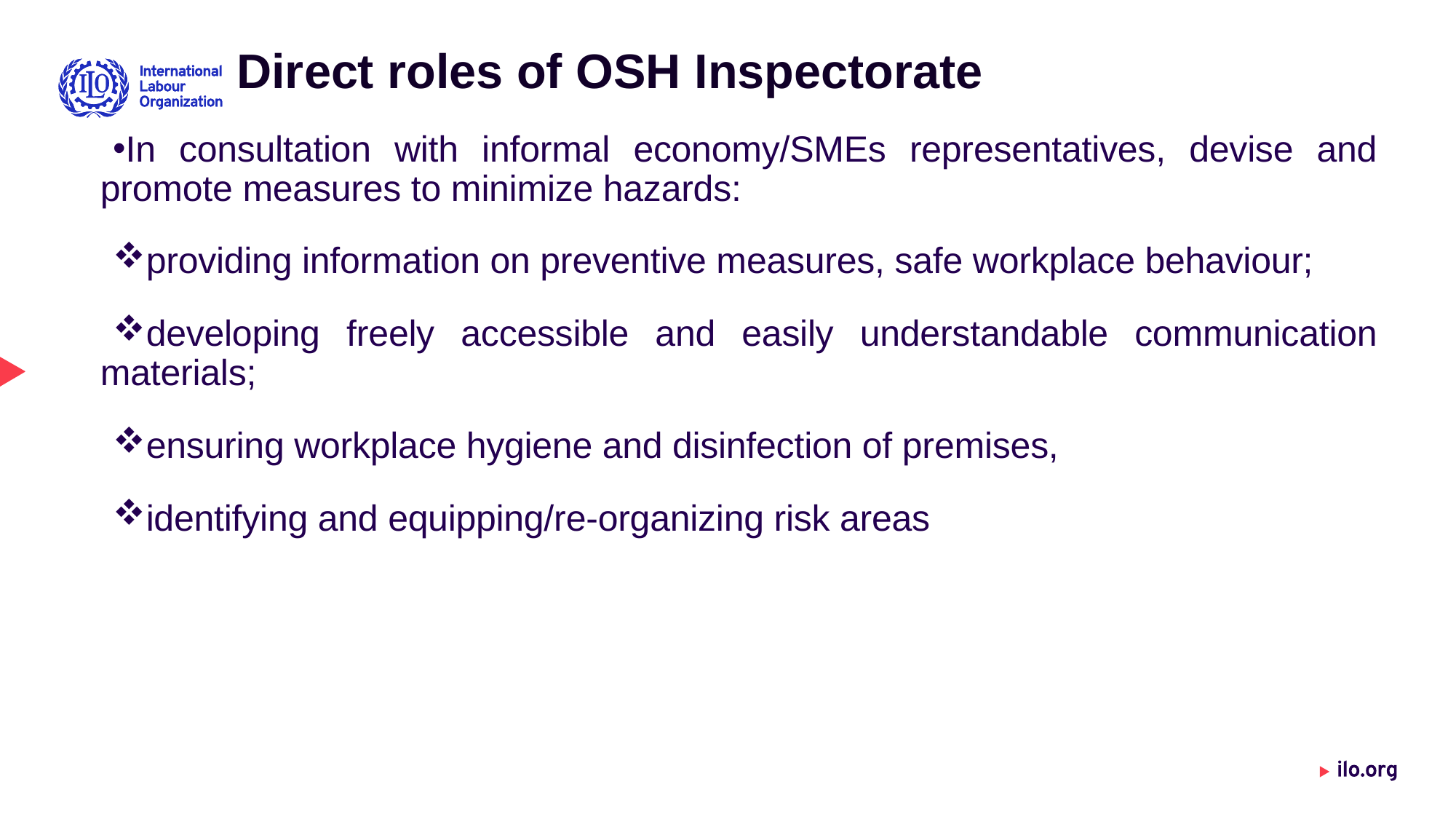

# Direct roles of OSH Inspectorate
In consultation with informal economy/SMEs representatives, devise and promote measures to minimize hazards:
providing information on preventive measures, safe workplace behaviour;
developing freely accessible and easily understandable communication materials;
ensuring workplace hygiene and disinfection of premises,
identifying and equipping/re-organizing risk areas